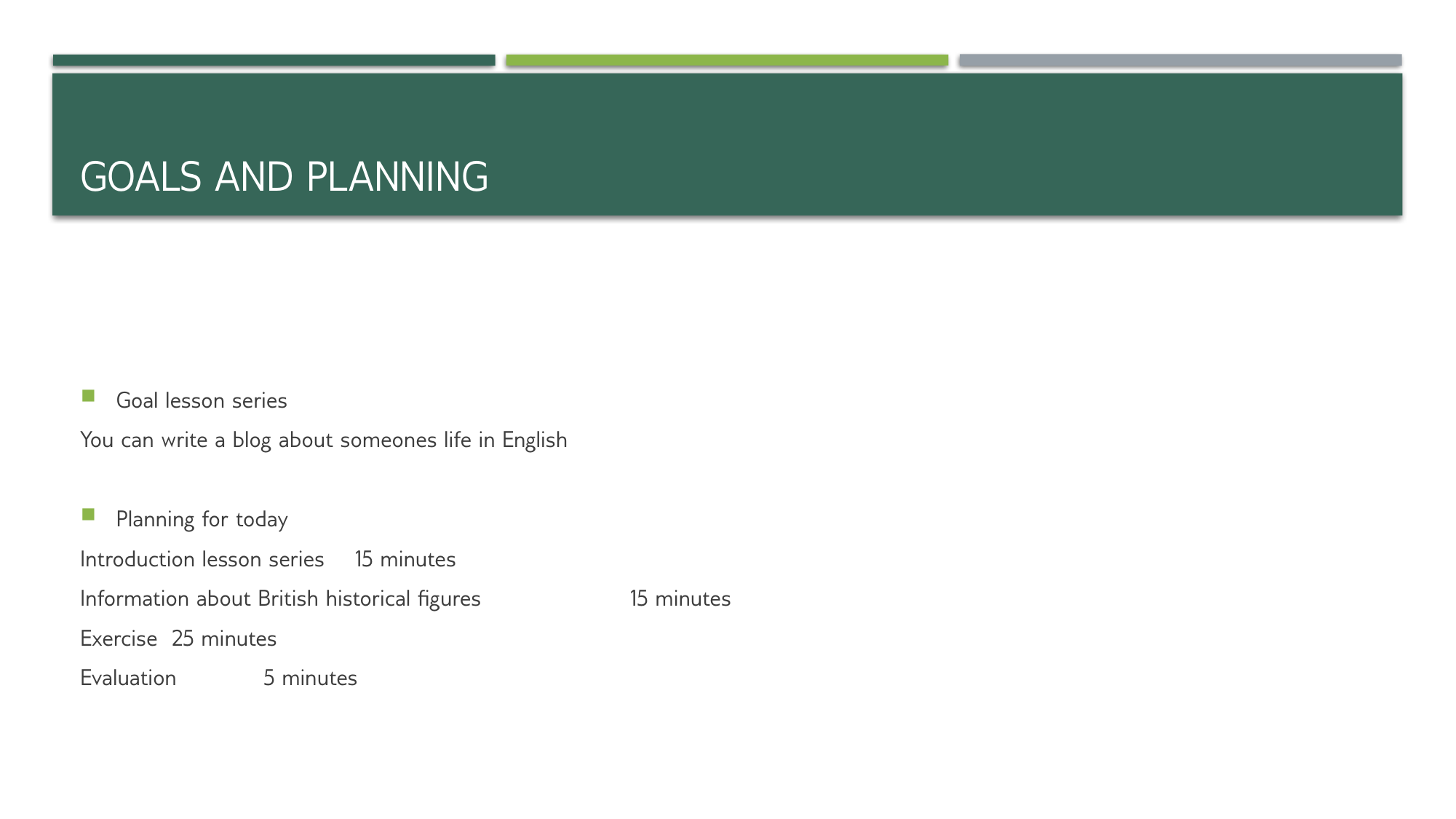

# Goals and planning

Goal lesson series
You can write a blog about someones life in English

Planning for today
Introduction lesson series							15 minutes
Information about British historical figures			15 minutes
Exercise										25 minutes
Evaluation 									5 minutes